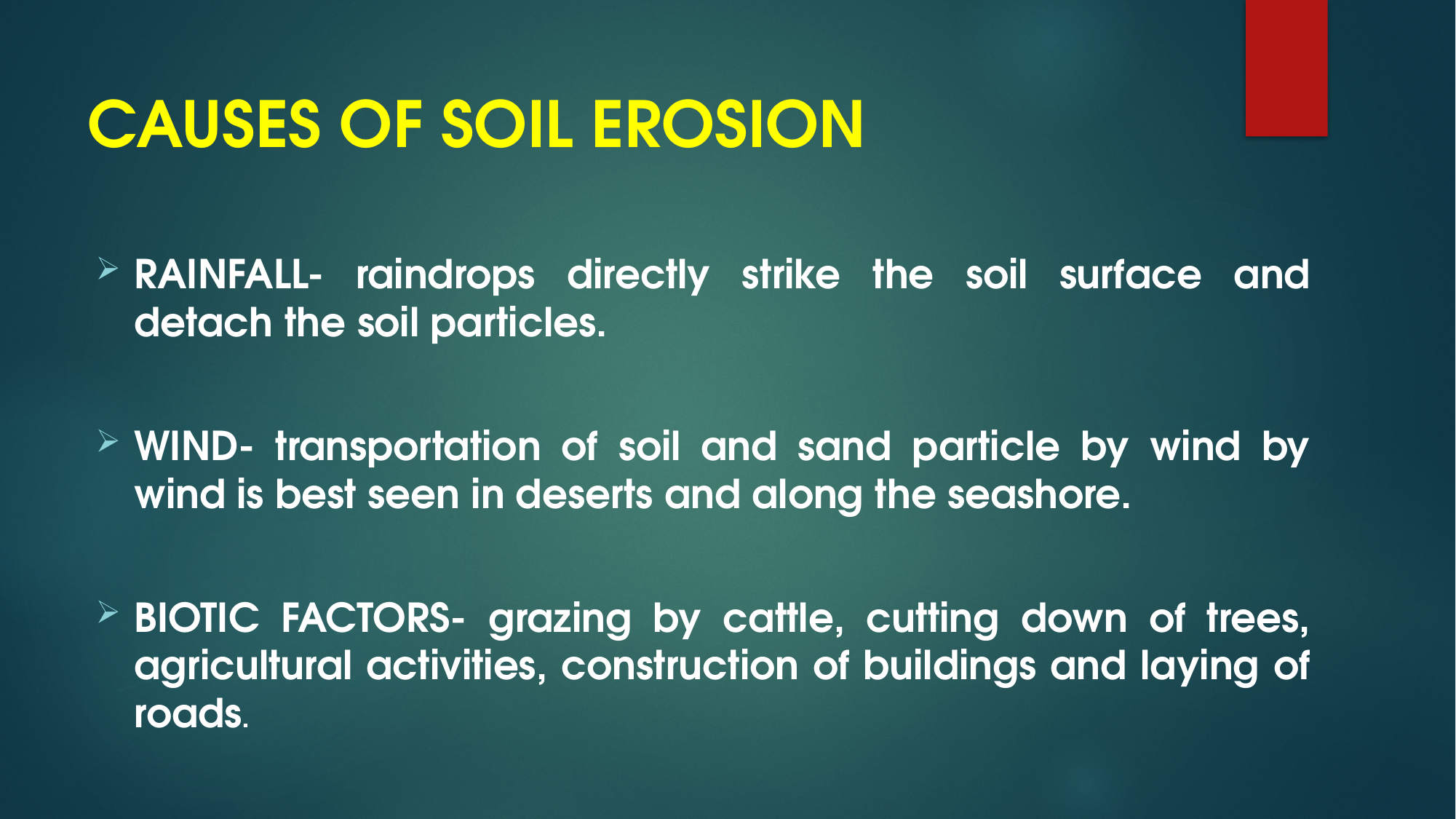

# CAUSES OF SOIL EROSION
RAINFALL- raindrops directly strike the soil surface and detach the soil particles.

WIND- transportation of soil and sand particle by wind by wind is best seen in deserts and along the seashore.

BIOTIC FACTORS- grazing by cattle, cutting down of trees, agricultural activities, construction of buildings and laying of roads.